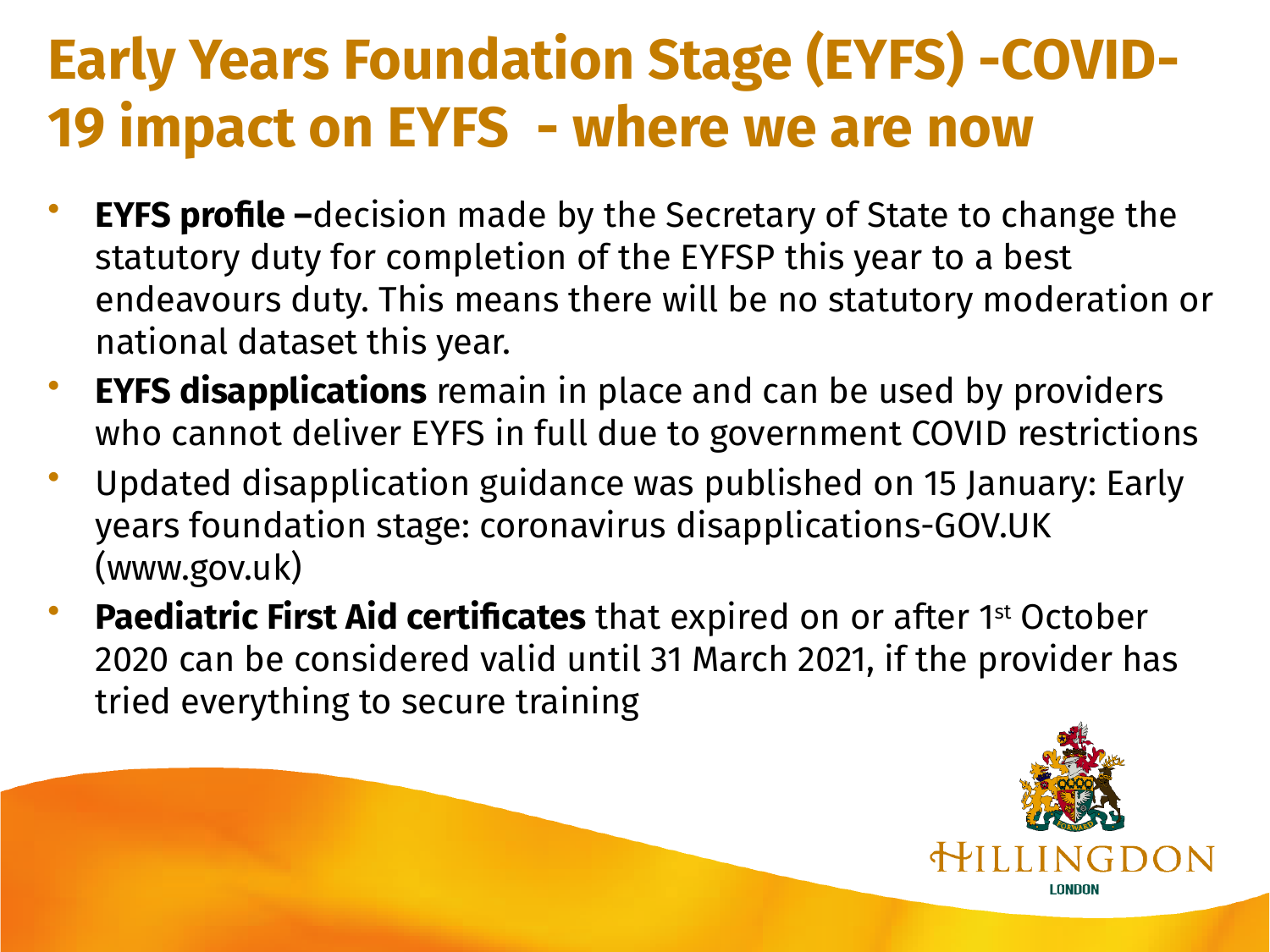

Early Years Foundation Stage (EYFS) -COVID-19 impact on EYFS  - where we are now

EYFS profile –decision made by the Secretary of State to change the statutory duty for completion of the EYFSP this year to a best endeavours duty. This means there will be no statutory moderation or national dataset this year.
EYFS disapplications remain in place and can be used by providers who cannot deliver EYFS in full due to government COVID restrictions
Updated disapplication guidance was published on 15 January: Early years foundation stage: coronavirus disapplications-GOV.UK (www.gov.uk)
Paediatric First Aid certificates that expired on or after 1st October 2020 can be considered valid until 31 March 2021, if the provider has tried everything to secure training